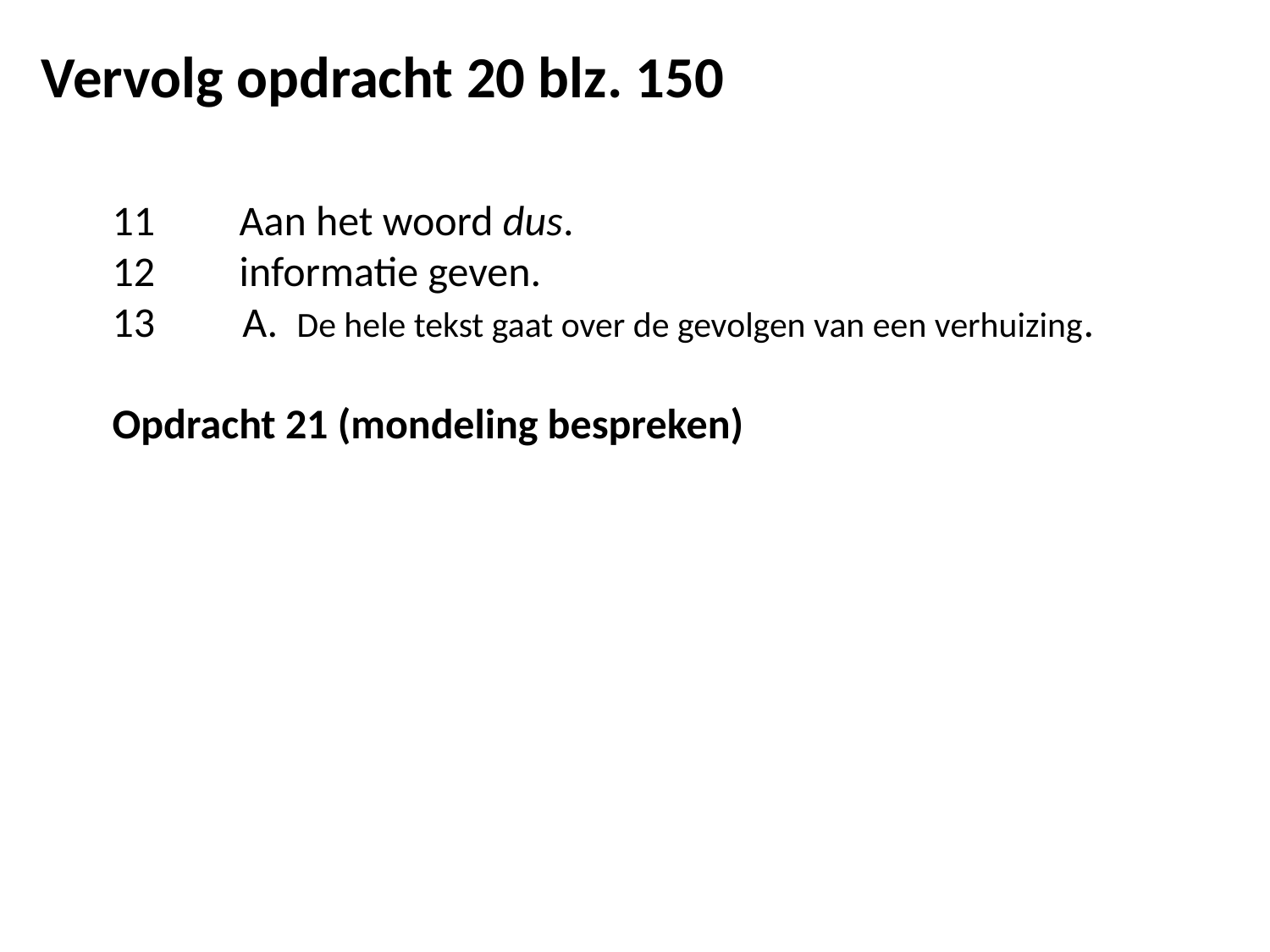

Vervolg opdracht 20 blz. 150
11	Aan het woord dus.
12	informatie geven.
       A.  De hele tekst gaat over de gevolgen van een verhuizing.

Opdracht 21 (mondeling bespreken)